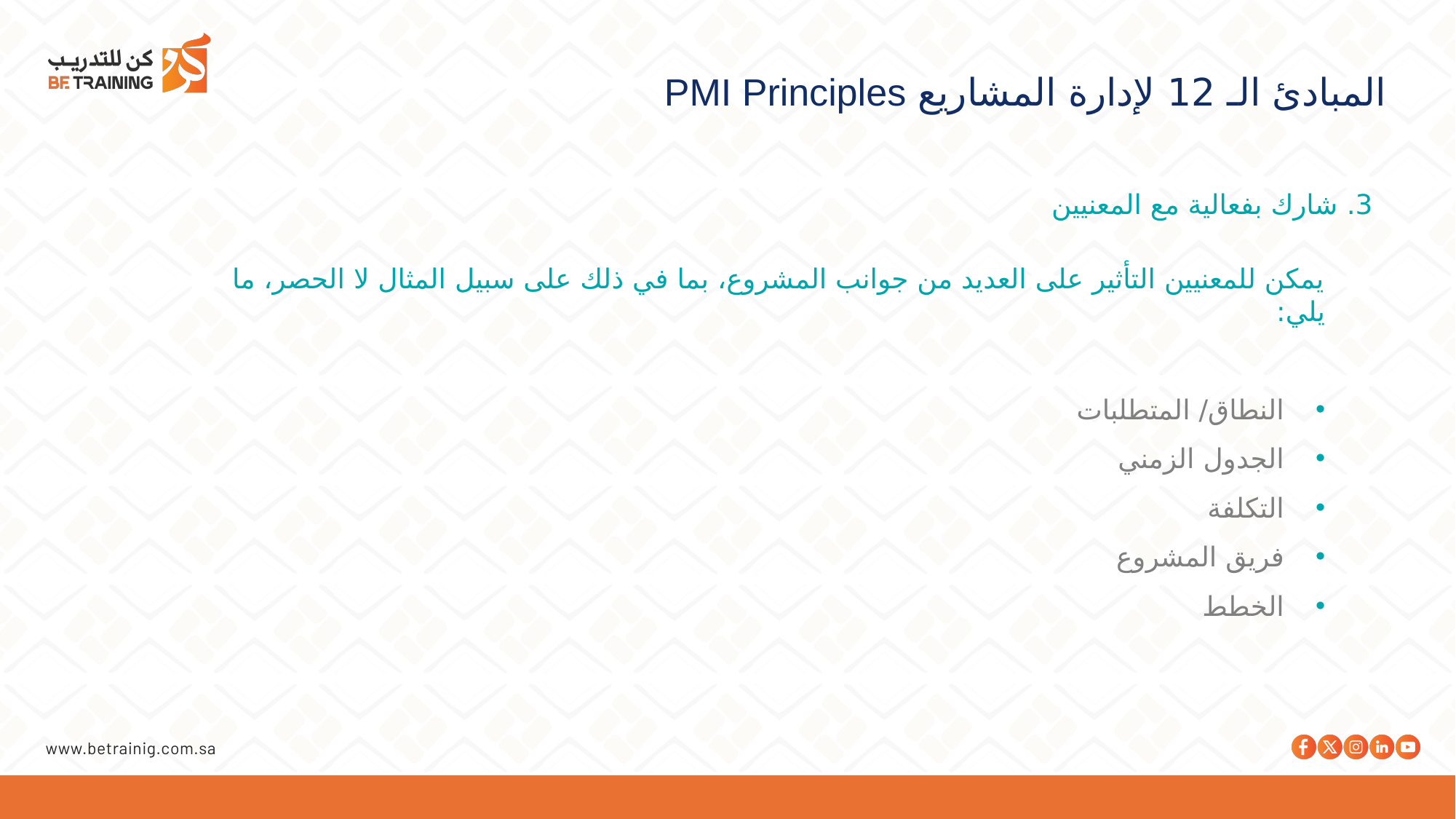

المبادئ الـ 12 لإدارة المشاريع PMI Principles
3. شارك بفعالية مع المعنيين
يمكن للمعنيين التأثير على العديد من جوانب المشروع، بما في ذلك على سبيل المثال لا الحصر، ما يلي:

النطاق/ المتطلبات
الجدول الزمني
التكلفة
فريق المشروع
الخطط